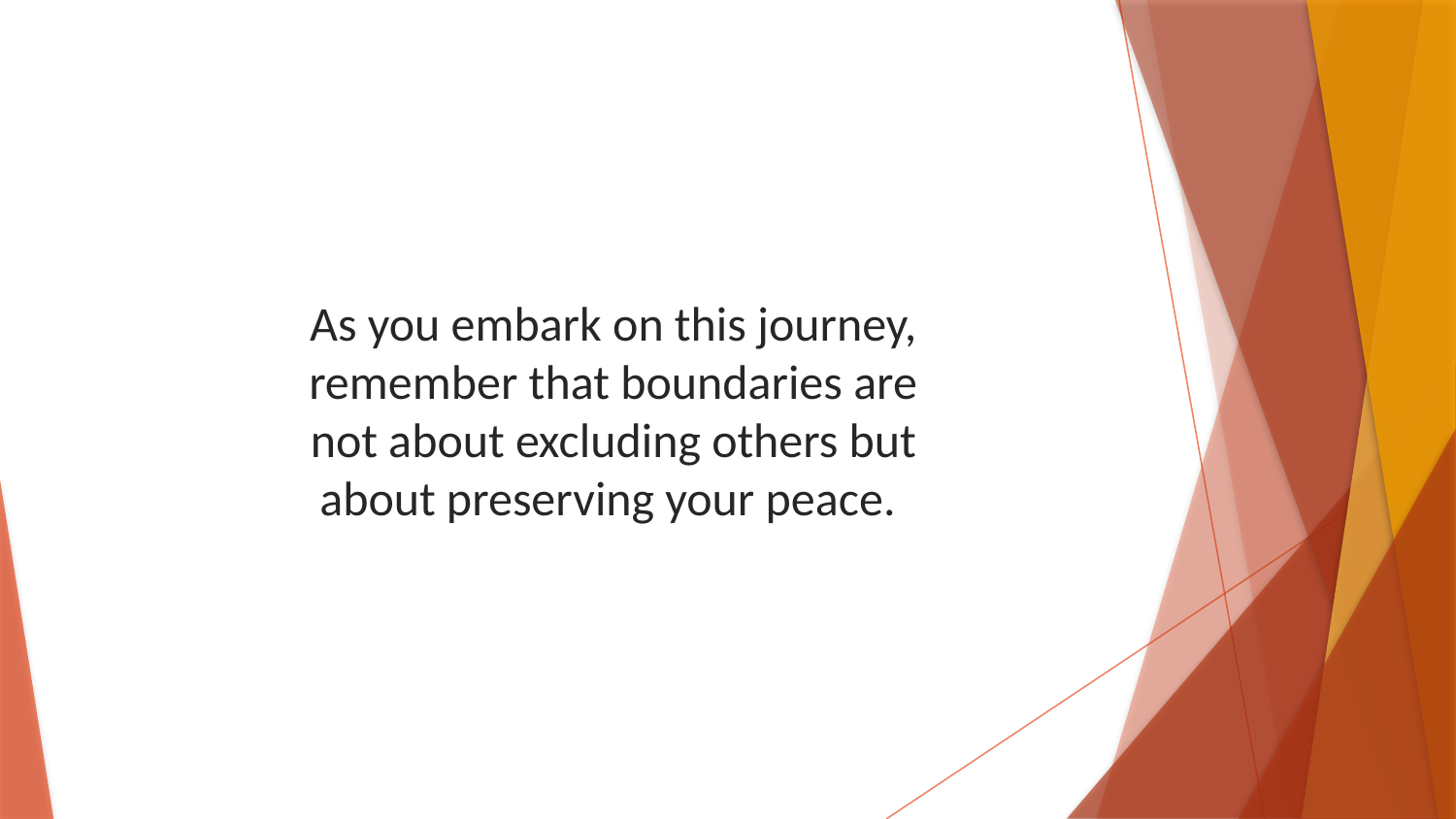

As you embark on this journey, remember that boundaries are not about excluding others but about preserving your peace.